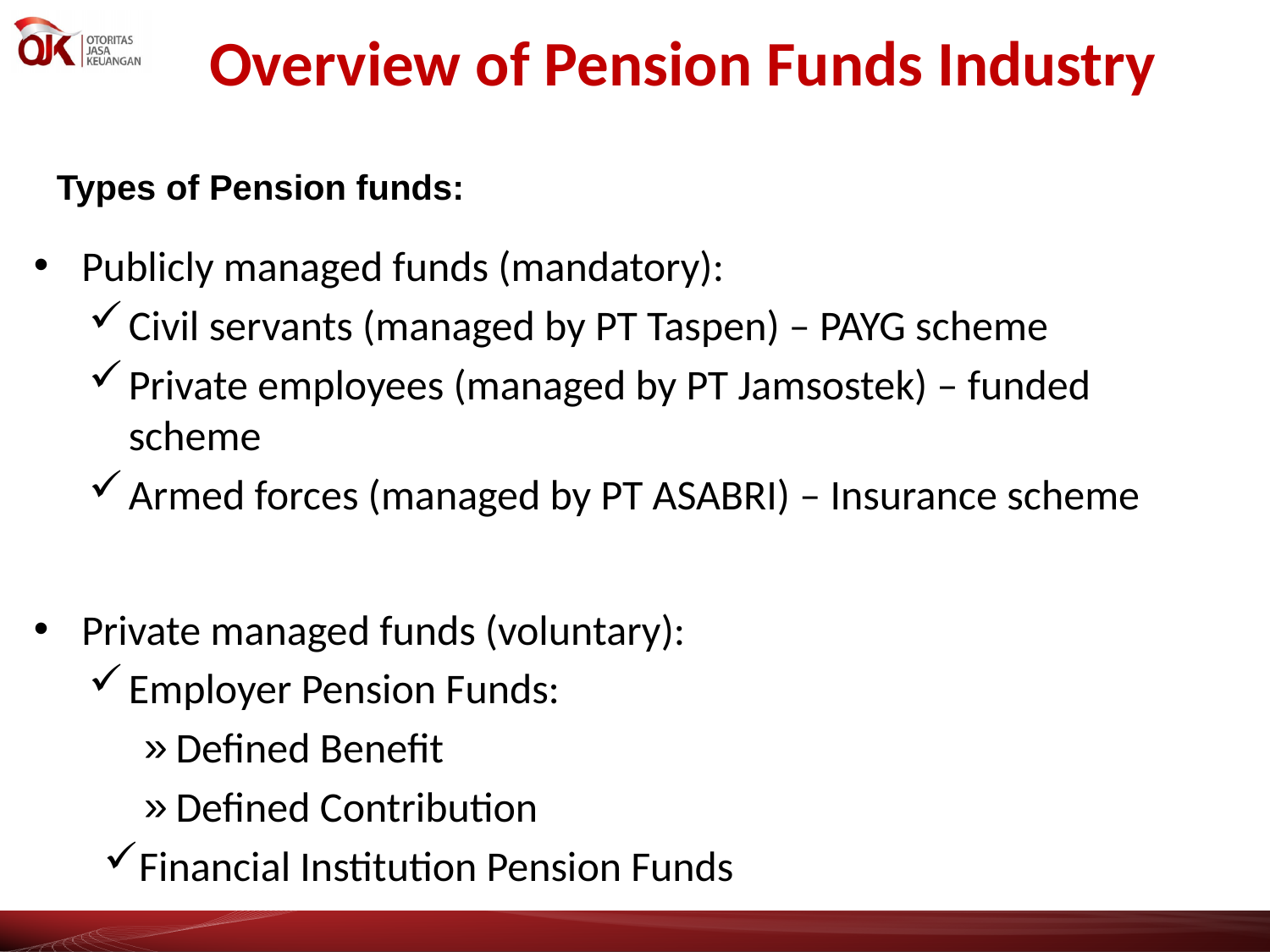

# Overview of Pension Funds Industry
Types of Pension funds:
Publicly managed funds (mandatory):
Civil servants (managed by PT Taspen) – PAYG scheme
Private employees (managed by PT Jamsostek) – funded scheme
Armed forces (managed by PT ASABRI) – Insurance scheme

Private managed funds (voluntary):
Employer Pension Funds:
Defined Benefit
Defined Contribution
Financial Institution Pension Funds